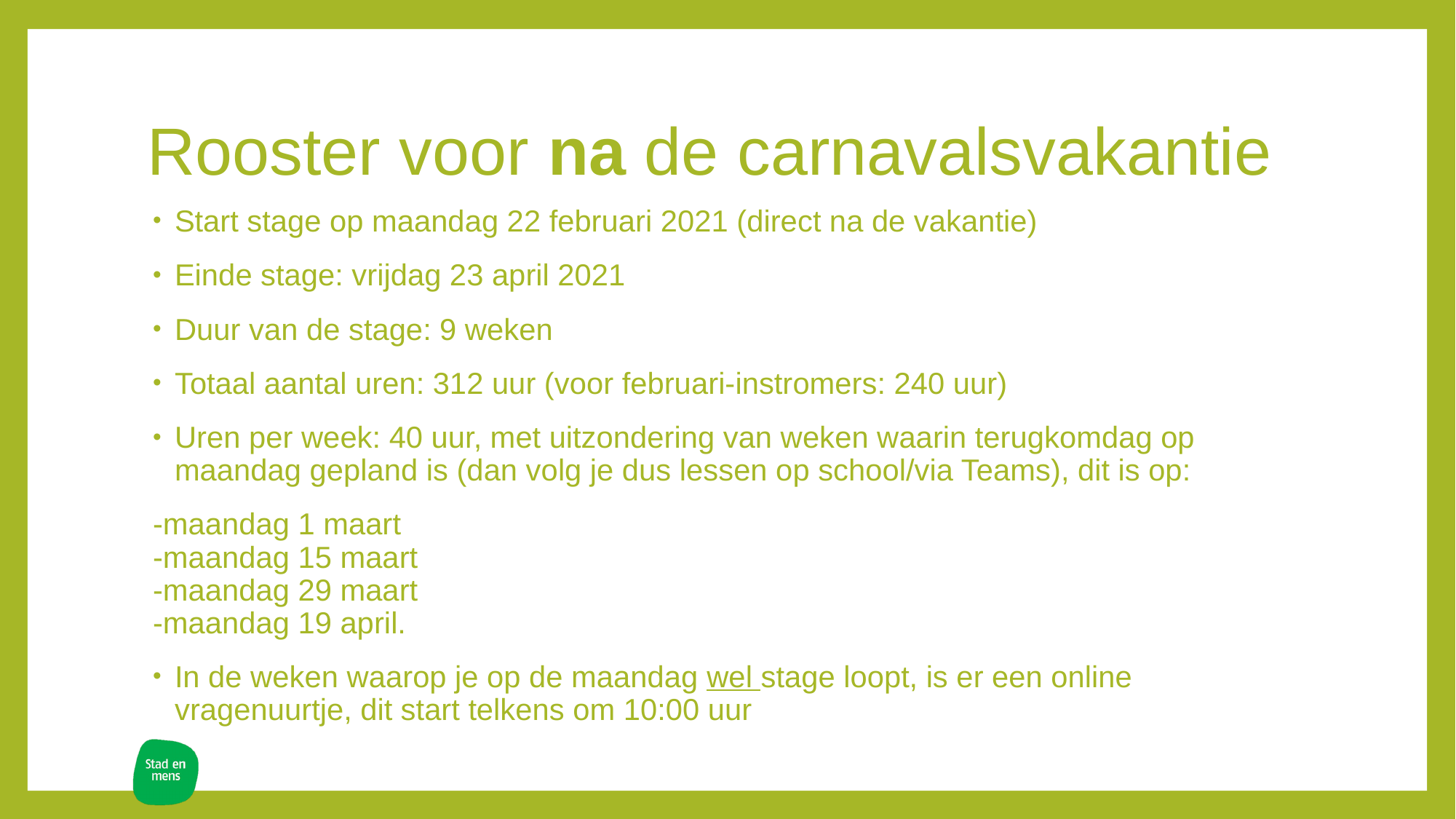

# Rooster voor na de carnavalsvakantie
Start stage op maandag 22 februari 2021 (direct na de vakantie)
Einde stage: vrijdag 23 april 2021
Duur van de stage: 9 weken
Totaal aantal uren: 312 uur (voor februari-instromers: 240 uur)
Uren per week: 40 uur, met uitzondering van weken waarin terugkomdag op maandag gepland is (dan volg je dus lessen op school/via Teams), dit is op:
-maandag 1 maart
-maandag 15 maart
-maandag 29 maart
-maandag 19 april.
In de weken waarop je op de maandag wel stage loopt, is er een online vragenuurtje, dit start telkens om 10:00 uur